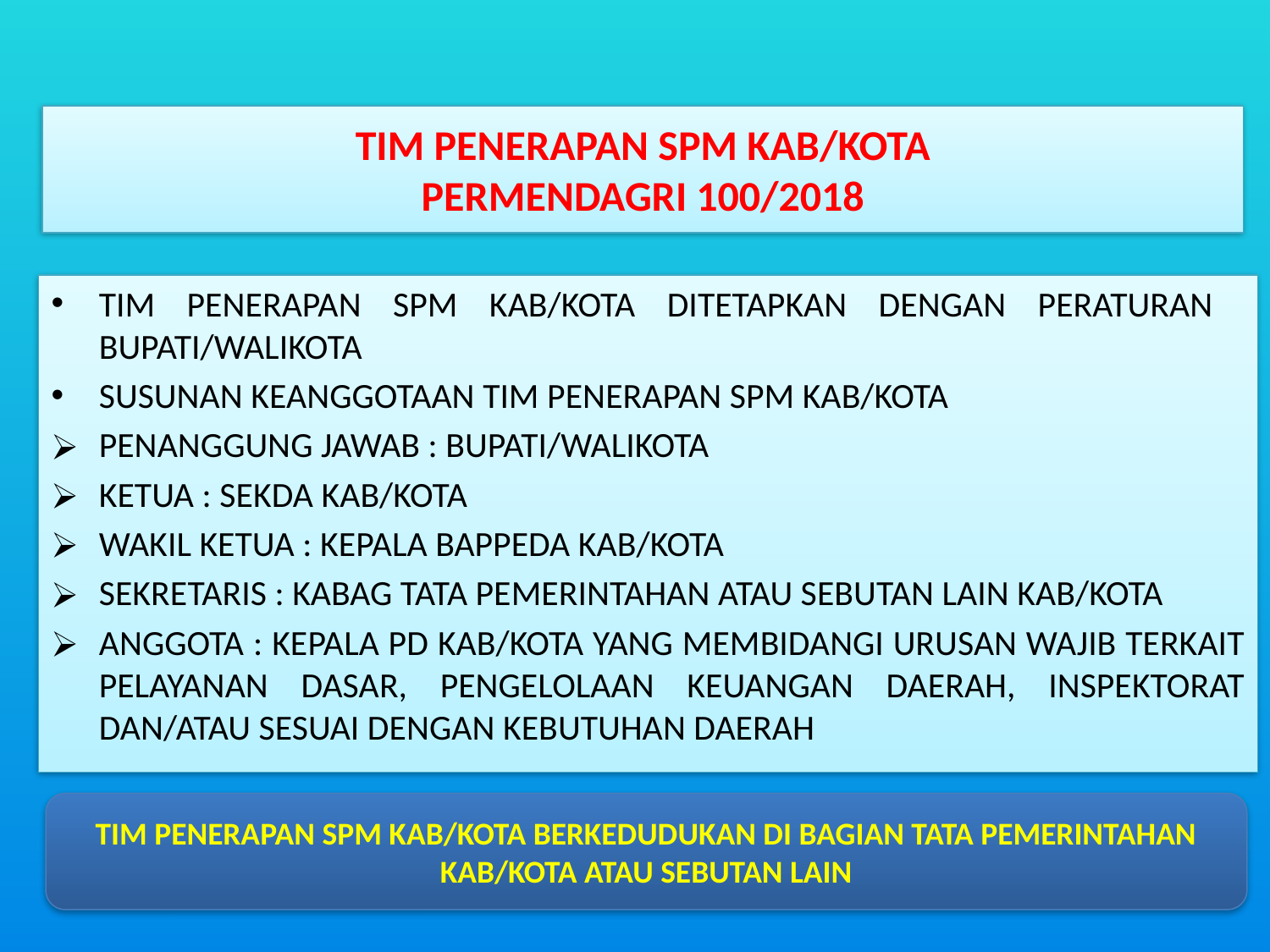

# TIM PENERAPAN SPM KAB/KOTA PERMENDAGRI 100/2018
TIM PENERAPAN SPM KAB/KOTA DITETAPKAN DENGAN PERATURAN  BUPATI/WALIKOTA
SUSUNAN KEANGGOTAAN TIM PENERAPAN SPM KAB/KOTA
PENANGGUNG JAWAB : BUPATI/WALIKOTA
KETUA : SEKDA KAB/KOTA
WAKIL KETUA : KEPALA BAPPEDA KAB/KOTA
SEKRETARIS : KABAG TATA PEMERINTAHAN ATAU SEBUTAN LAIN KAB/KOTA
ANGGOTA : KEPALA PD KAB/KOTA YANG MEMBIDANGI URUSAN WAJIB TERKAIT PELAYANAN DASAR, PENGELOLAAN KEUANGAN DAERAH, INSPEKTORAT DAN/ATAU SESUAI DENGAN KEBUTUHAN DAERAH
TIM PENERAPAN SPM KAB/KOTA BERKEDUDUKAN DI BAGIAN TATA PEMERINTAHAN KAB/KOTA ATAU SEBUTAN LAIN